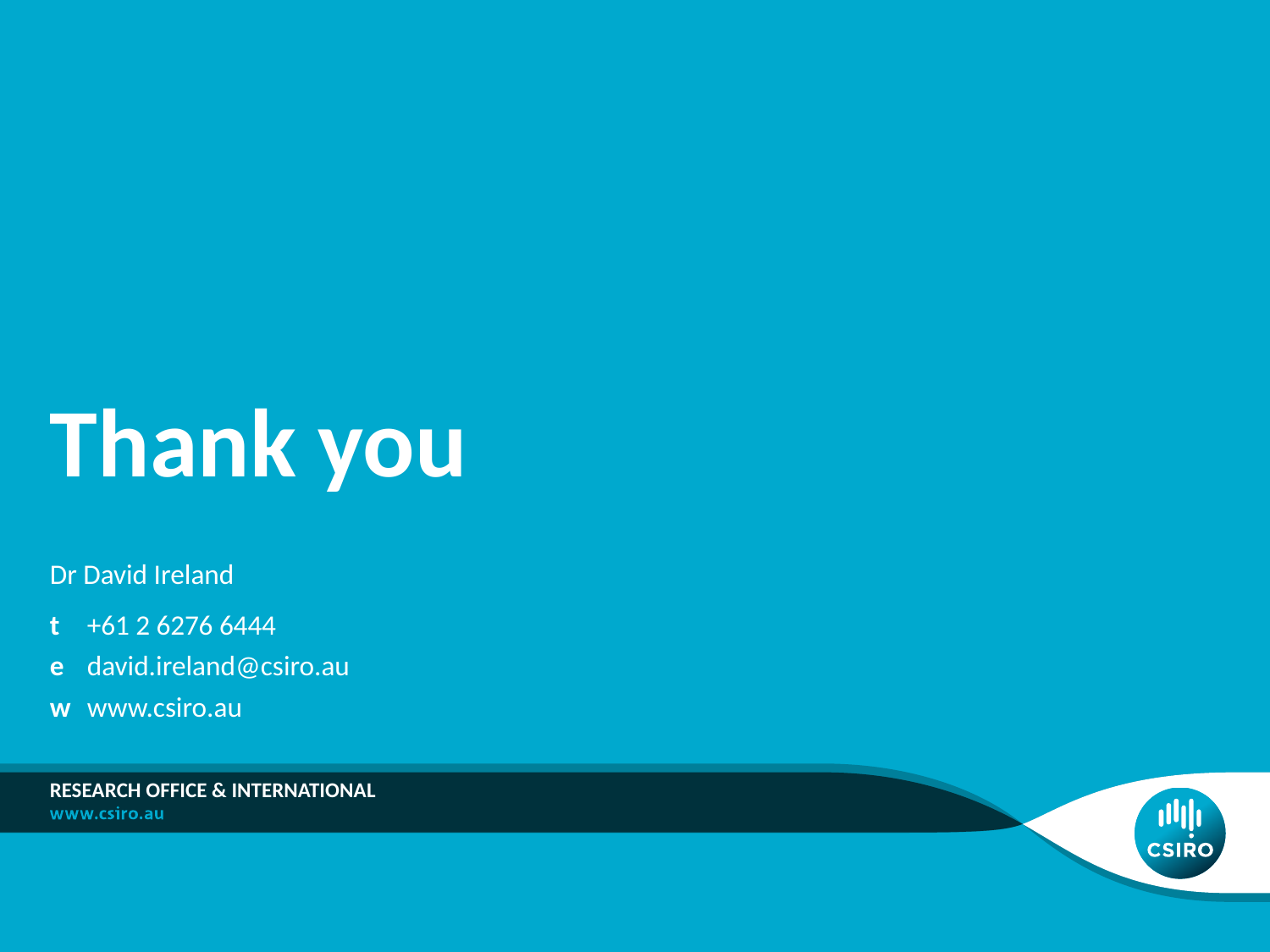

# Thank you

Dr David Ireland
t	+61 2 6276 6444
e	david.ireland@csiro.au
w	www.csiro.au
RESEARCH OFFICE & International